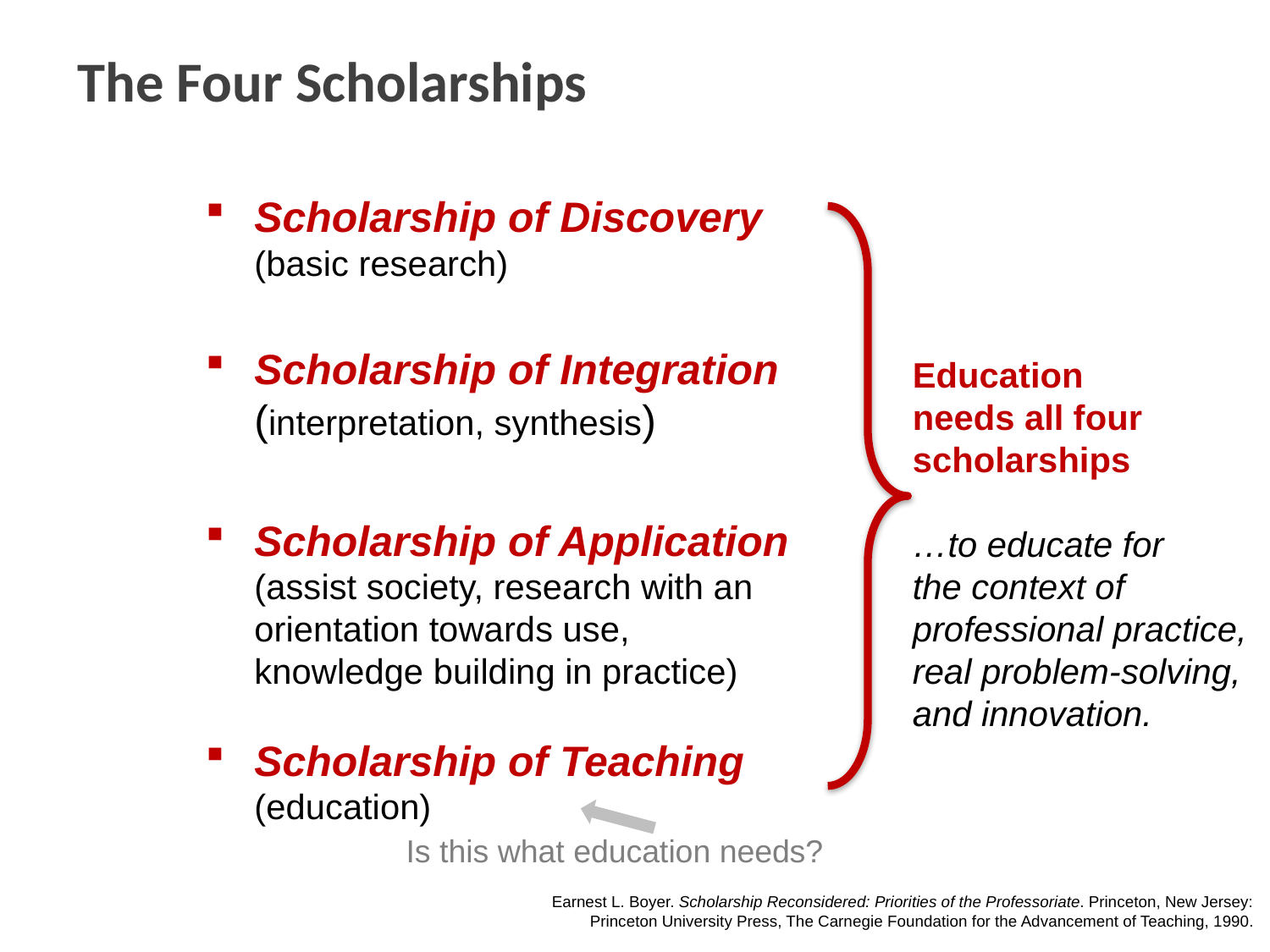

The Four Scholarships
Scholarship of Discovery
(basic research)

Scholarship of Integration
(interpretation, synthesis)

Scholarship of Application
(assist society, research with an
orientation towards use,
knowledge building in practice)

Scholarship of Teaching
(education)

Education
needs all four scholarships
…to educate for
the context of professional practice, real problem-solving,
and innovation.

Is this what education needs?
Earnest L. Boyer. Scholarship Reconsidered: Priorities of the Professoriate. Princeton, New Jersey:
Princeton University Press, The Carnegie Foundation for the Advancement of Teaching, 1990.